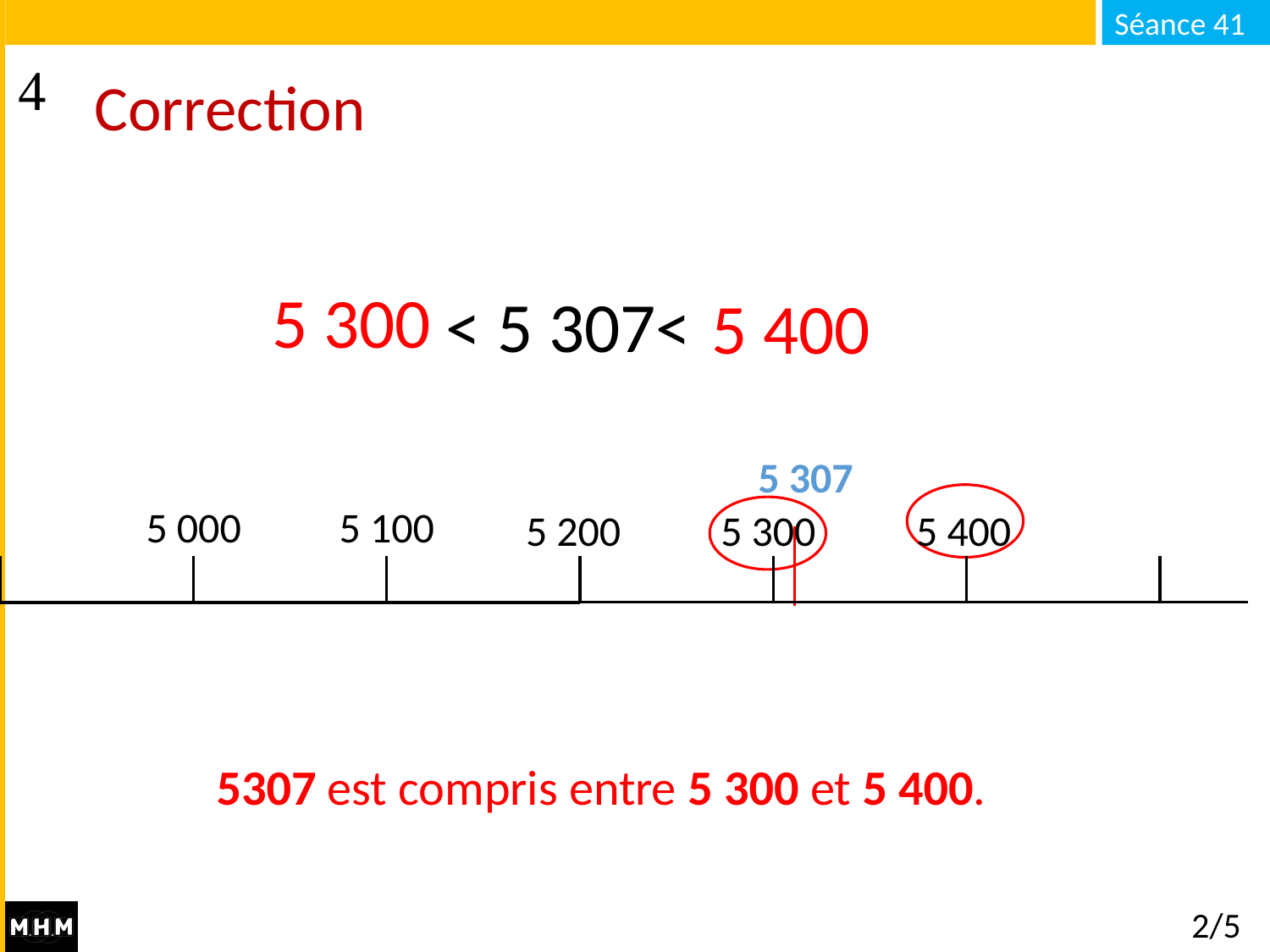

# Correction
5 300
… < 5 307< …
5 400
5 307

5 000
5 100
5 300
5 400
5 200

5307 est compris entre 5 300 et 5 400.
2/5